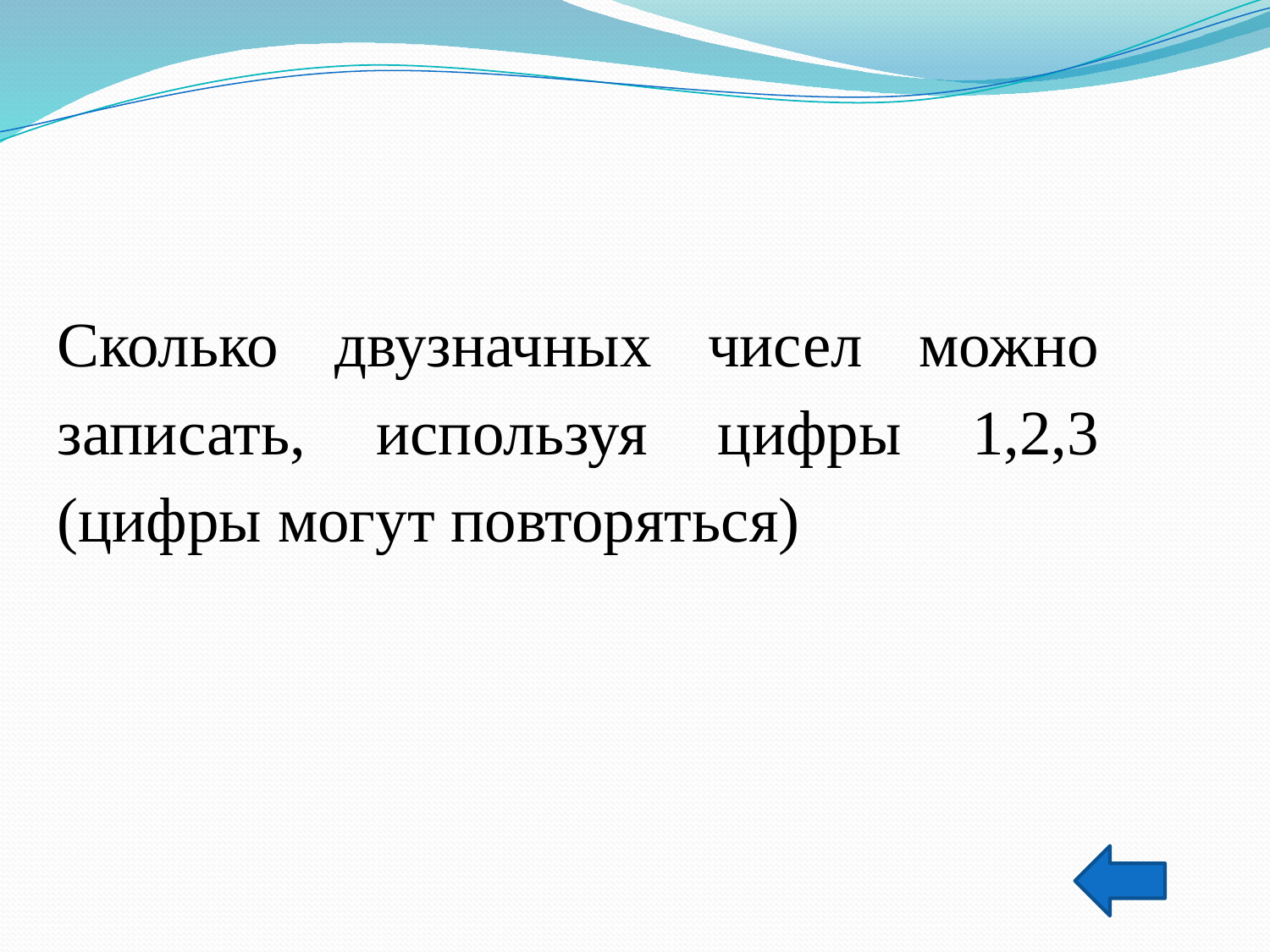

Сколько двузначных чисел можно записать, используя цифры 1,2,3 (цифры могут повторяться)